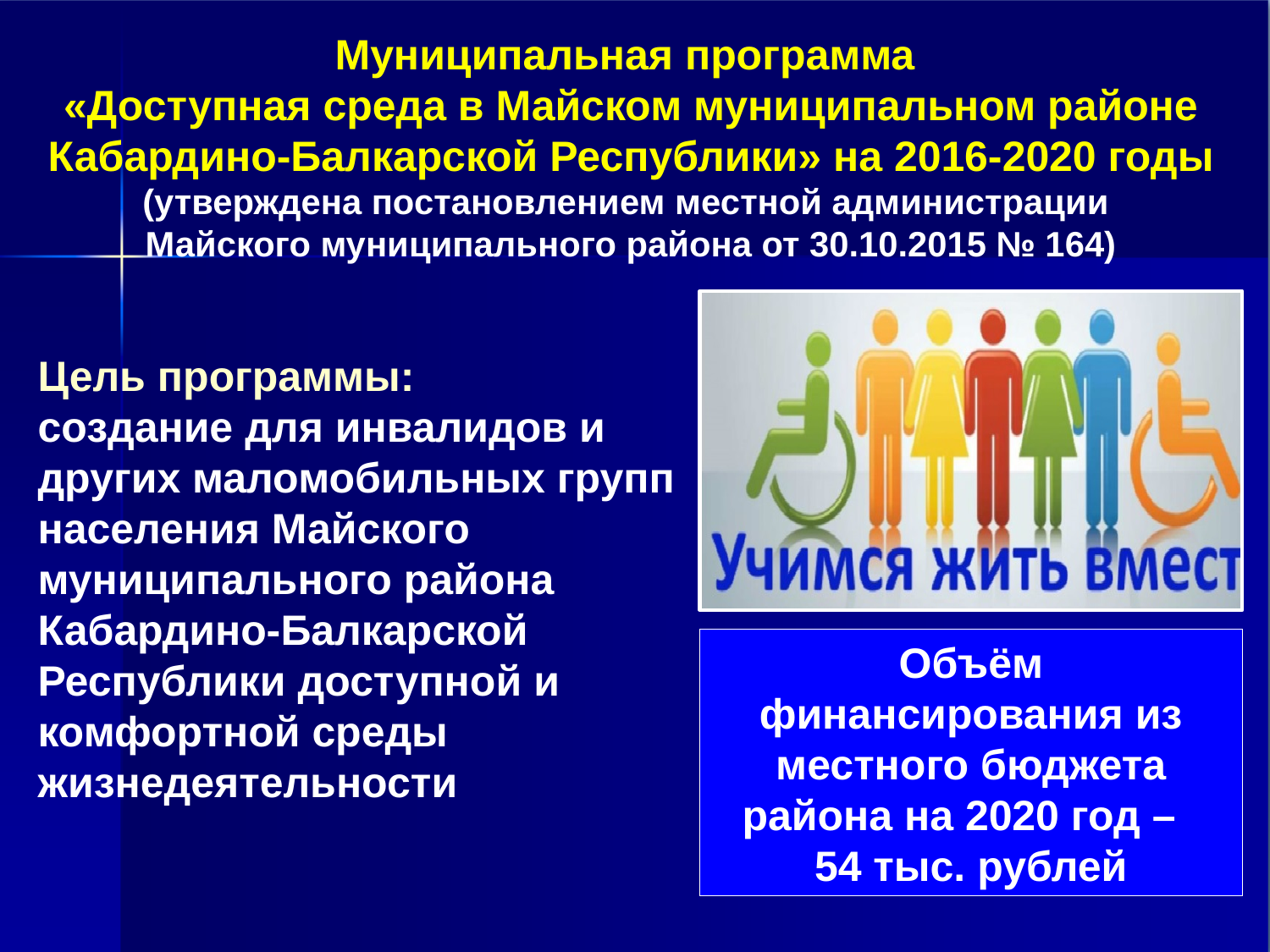

Муниципальная программа
 «Доступная среда в Майском муниципальном районе
Кабардино-Балкарской Республики» на 2016-2020 годы
(утверждена постановлением местной администрации
Майского муниципального района от 30.10.2015 № 164)

Объём финансирования из местного бюджета района на 2020 год –
54 тыс. рублей
Цель программы:
создание для инвалидов и других маломобильных групп населения Майского муниципального района Кабардино-Балкарской Республики доступной и комфортной среды жизнедеятельности